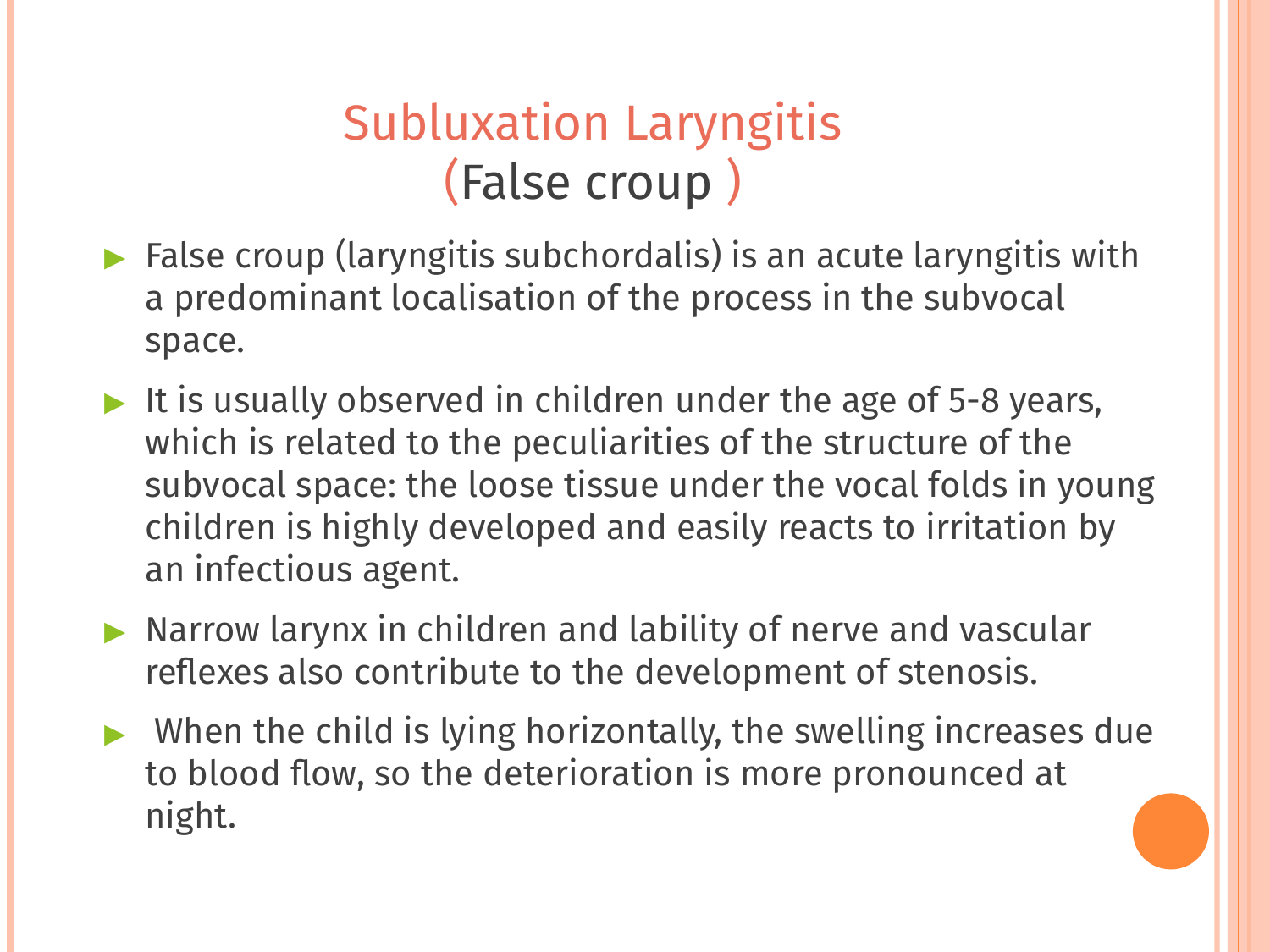

Subluxation Laryngitis
(False croup )
False croup (laryngitis subchordalis) is an acute laryngitis with a predominant localisation of the process in the subvocal space.
It is usually observed in children under the age of 5-8 years, which is related to the peculiarities of the structure of the subvocal space: the loose tissue under the vocal folds in young children is highly developed and easily reacts to irritation by an infectious agent.
Narrow larynx in children and lability of nerve and vascular reflexes also contribute to the development of stenosis.
 When the child is lying horizontally, the swelling increases due to blood flow, so the deterioration is more pronounced at night.